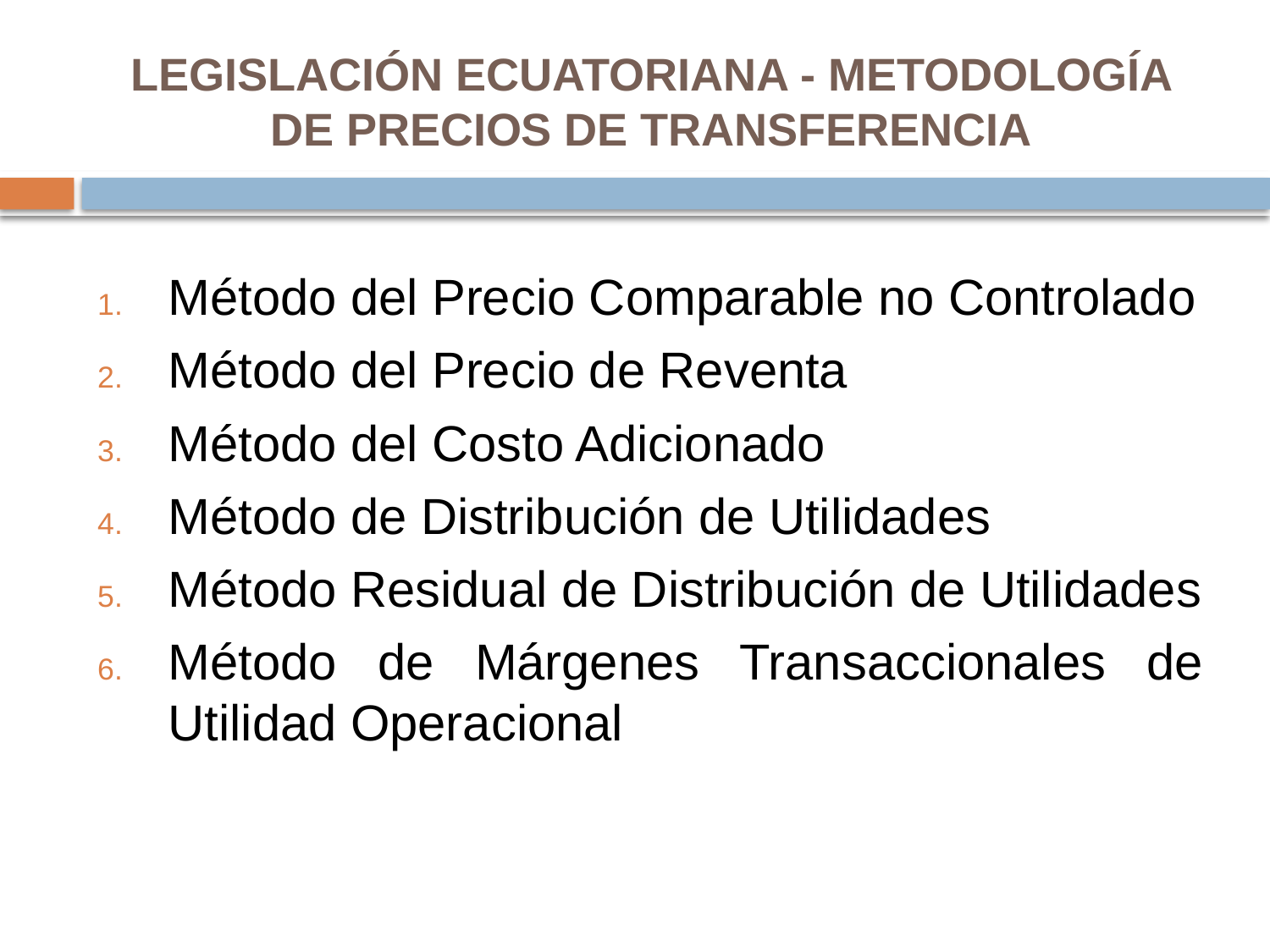

# LEGISLACIÓN ECUATORIANA - METODOLOGÍA DE PRECIOS DE TRANSFERENCIA
Método del Precio Comparable no Controlado
Método del Precio de Reventa
Método del Costo Adicionado
Método de Distribución de Utilidades
Método Residual de Distribución de Utilidades
Método de Márgenes Transaccionales de Utilidad Operacional